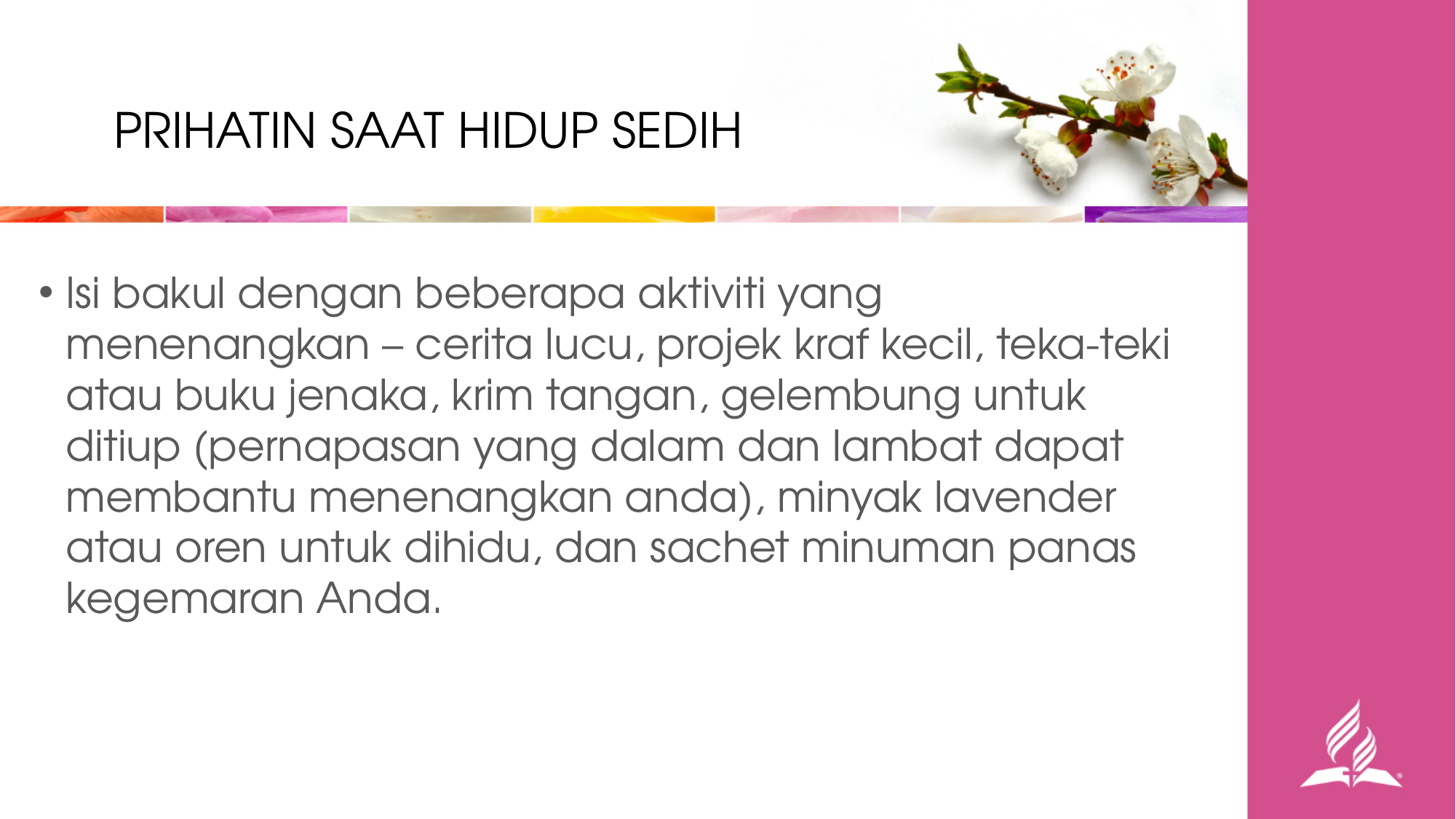

PRIHATIN SAAT HIDUP SEDIH
Isi bakul dengan beberapa aktiviti yang menenangkan – cerita lucu, projek kraf kecil, teka-teki atau buku jenaka, krim tangan, gelembung untuk ditiup (pernapasan yang dalam dan lambat dapat membantu menenangkan anda), minyak lavender atau oren untuk dihidu, dan sachet minuman panas kegemaran Anda.